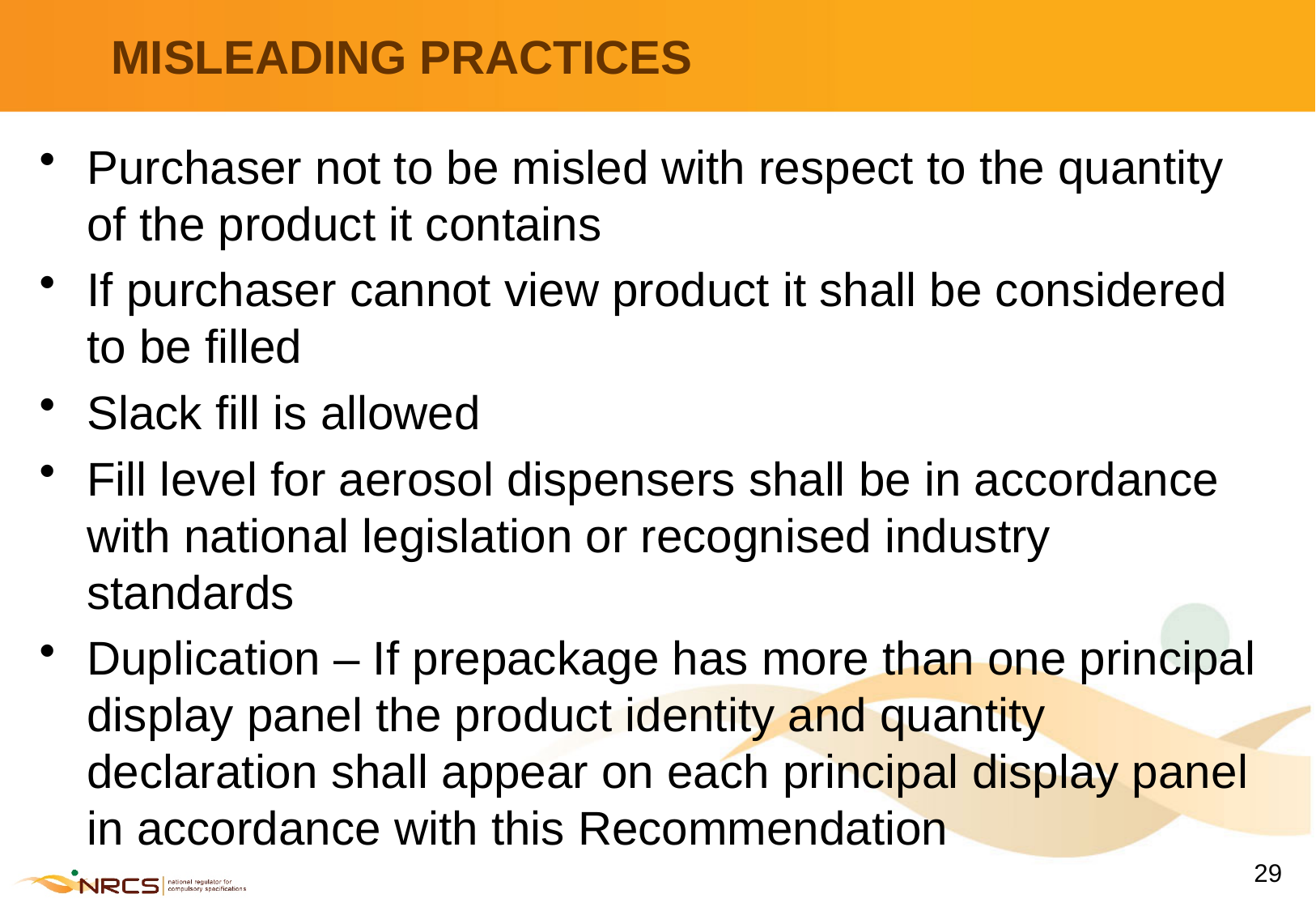

# MISLEADING PRACTICES
Purchaser not to be misled with respect to the quantity of the product it contains
If purchaser cannot view product it shall be considered to be filled
Slack fill is allowed
Fill level for aerosol dispensers shall be in accordance with national legislation or recognised industry standards
Duplication – If prepackage has more than one principal display panel the product identity and quantity declaration shall appear on each principal display panel in accordance with this Recommendation

29